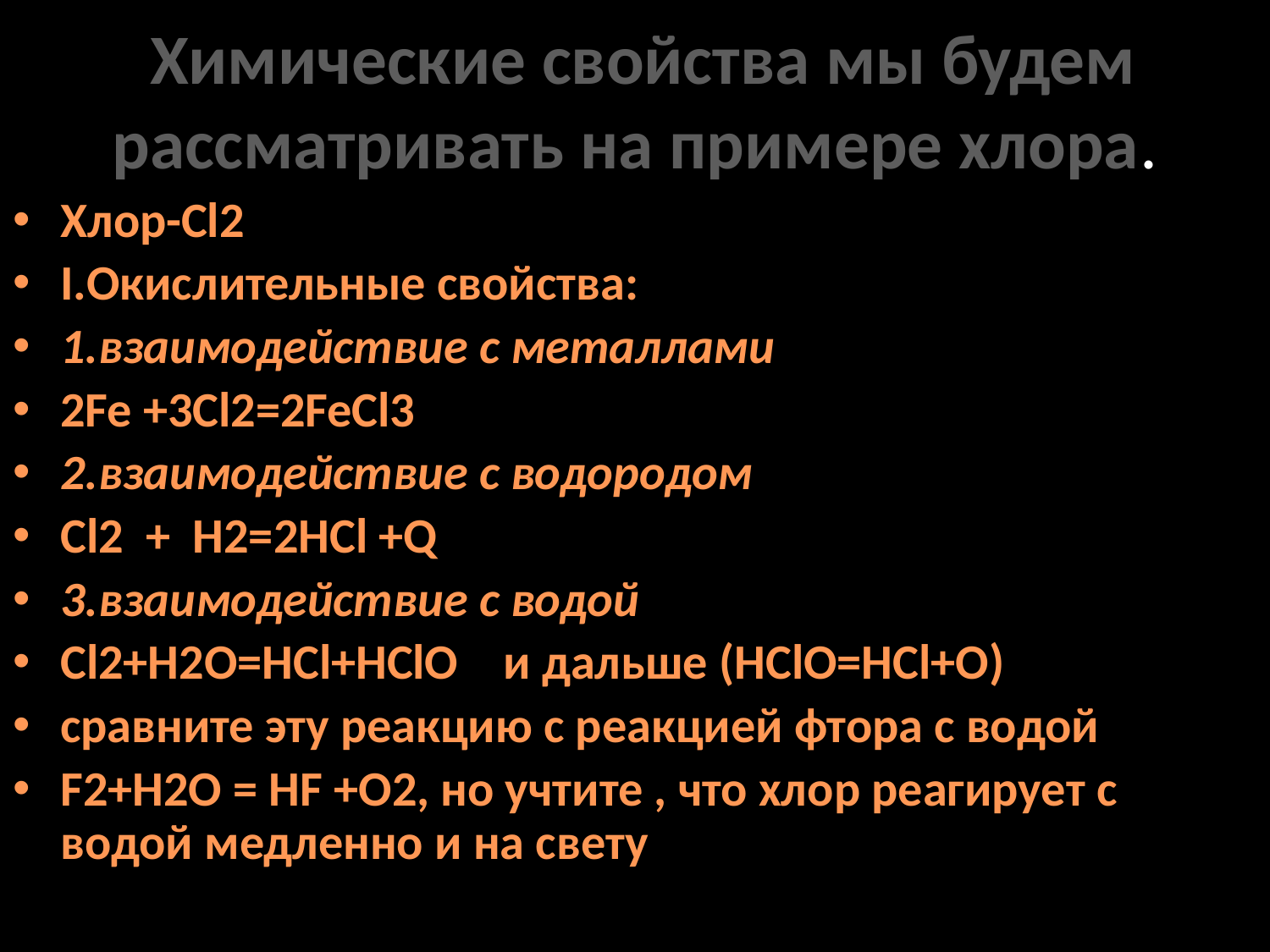

# Химические свойства мы будем рассматривать на примере хлора.
Хлор-Cl2
I.Окислительные свойства:
1.взаимодействие с металлами
2Fe +3Cl2=2FeCl3
2.взаимодействие с водородом
Cl2  +  H2=2HCl +Q
3.взаимодействие с водой
Cl2+H2O=HCl+HClO    и дальше (HClO=HCl+O)
сравните эту реакцию с реакцией фтора с водой
F2+H2O = HF +O2, но учтите , что хлор реагирует с водой медленно и на свету